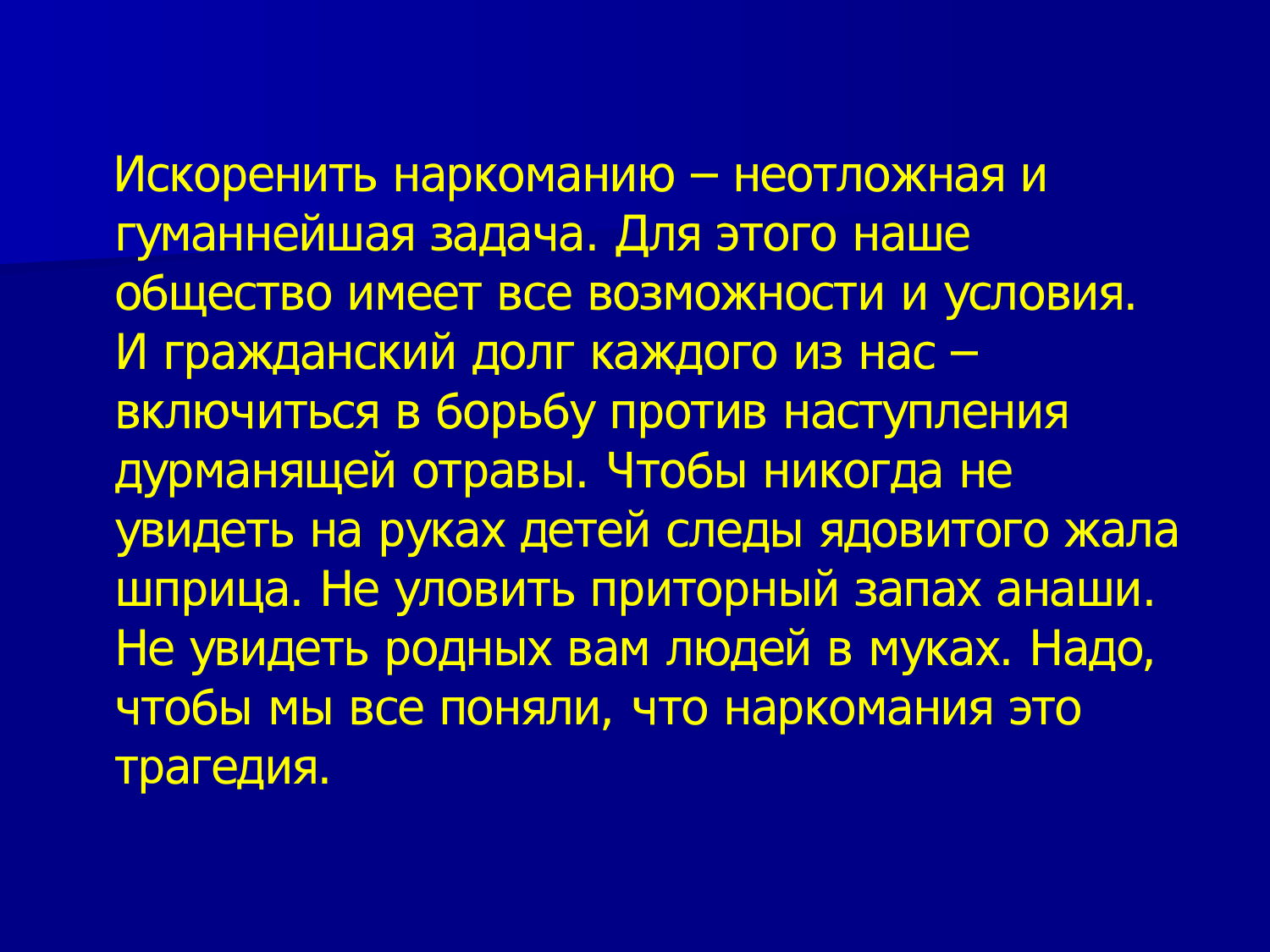

Искоренить наркоманию – неотложная и гуманнейшая задача. Для этого наше общество имеет все возможности и условия. И гражданский долг каждого из нас – включиться в борьбу против наступления дурманящей отравы. Чтобы никогда не увидеть на руках детей следы ядовитого жала шприца. Не уловить приторный запах анаши. Не увидеть родных вам людей в муках. Надо, чтобы мы все поняли, что наркомания это трагедия.